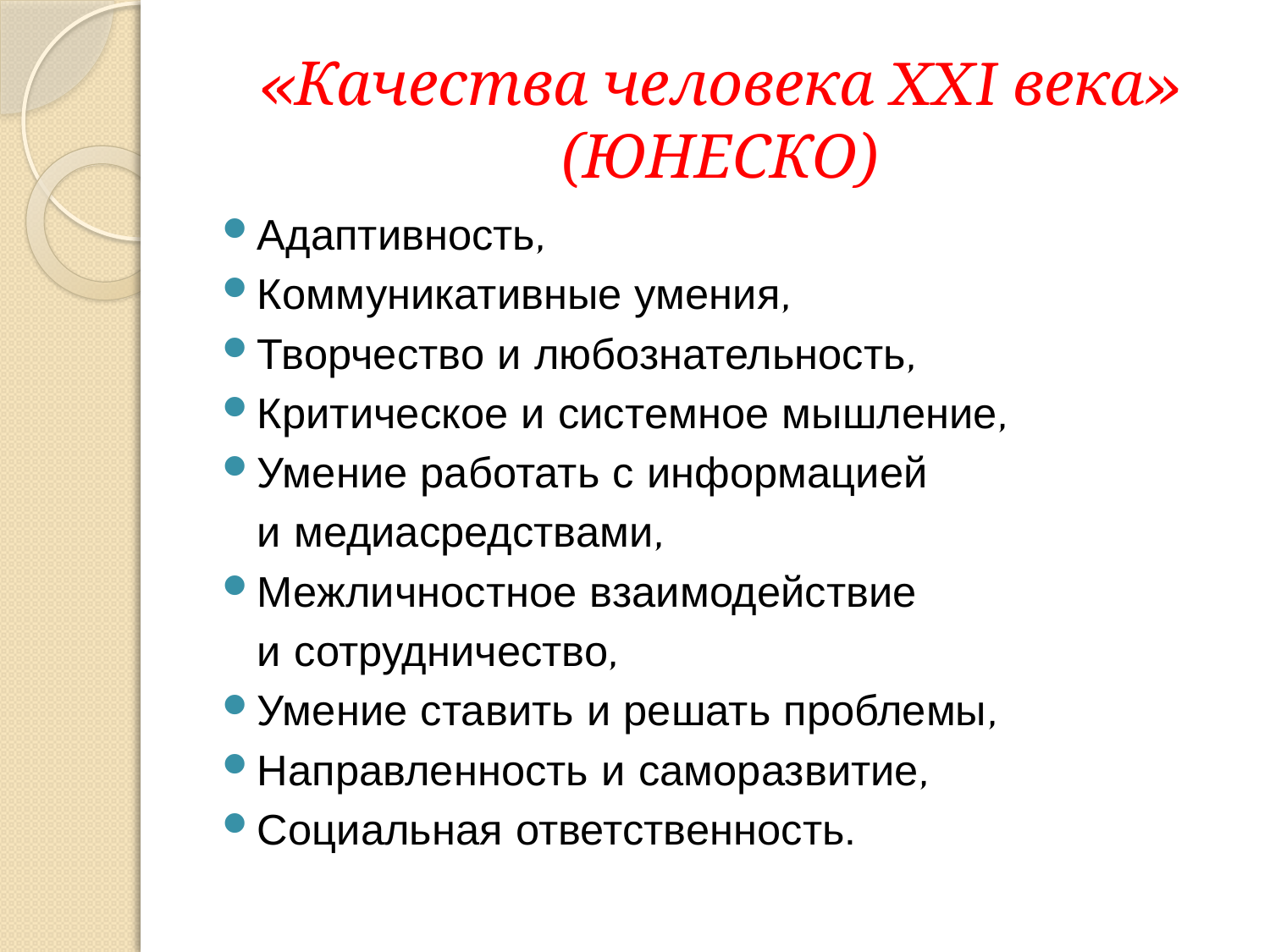

# «Качества человека XXI века» (ЮНЕСКО)
Адаптивность,
Коммуникативные умения,
Творчество и любознательность,
Критическое и системное мышление,
Умение работать с информацией
	и медиасредствами,
Межличностное взаимодействие
	и сотрудничество,
Умение ставить и решать проблемы,
Направленность и саморазвитие,
Социальная ответственность.